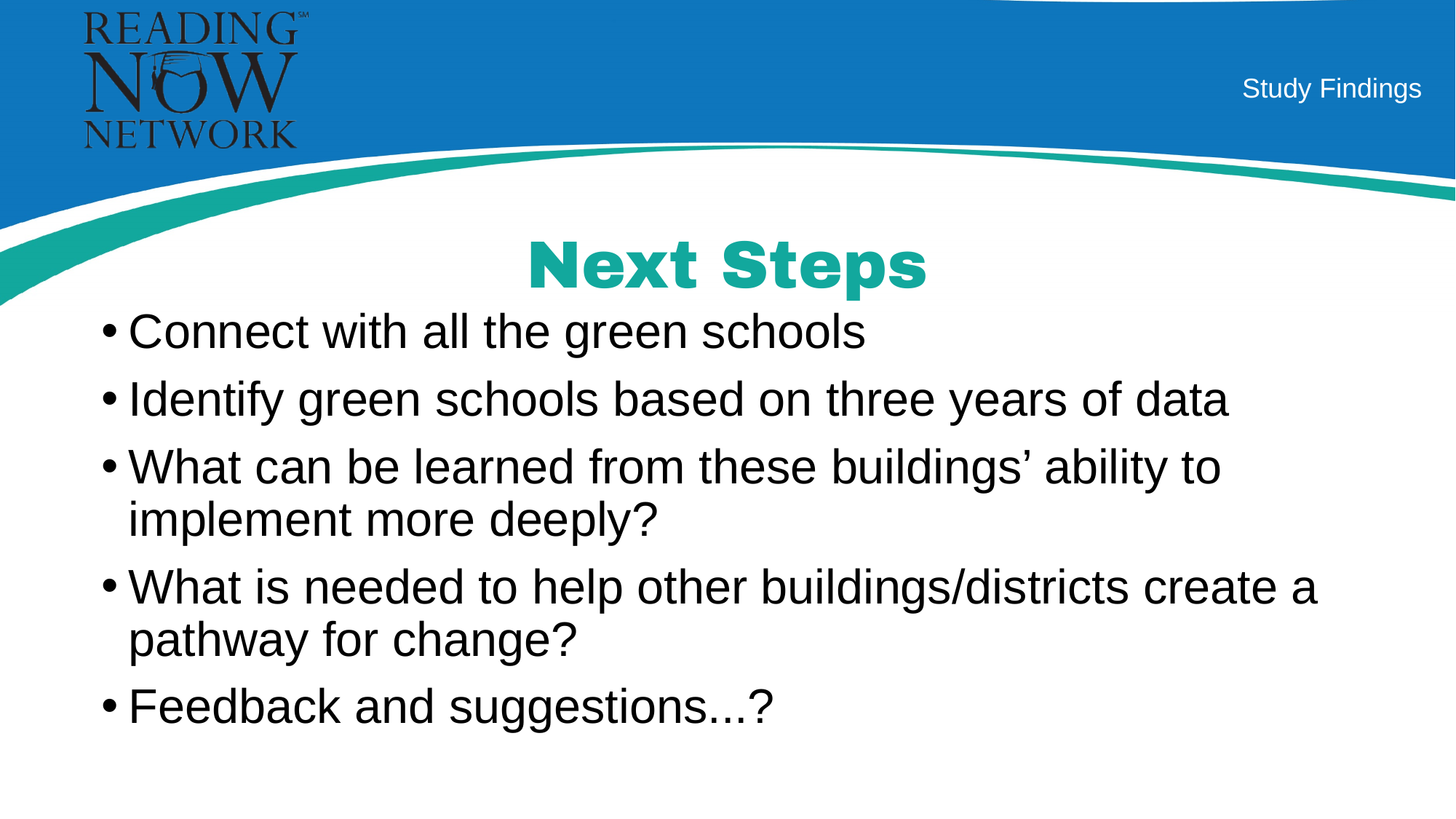

Study Findings
Next Steps
Connect with all the green schools
Identify green schools based on three years of data
What can be learned from these buildings’ ability to implement more deeply?
What is needed to help other buildings/districts create a pathway for change?
Feedback and suggestions...?